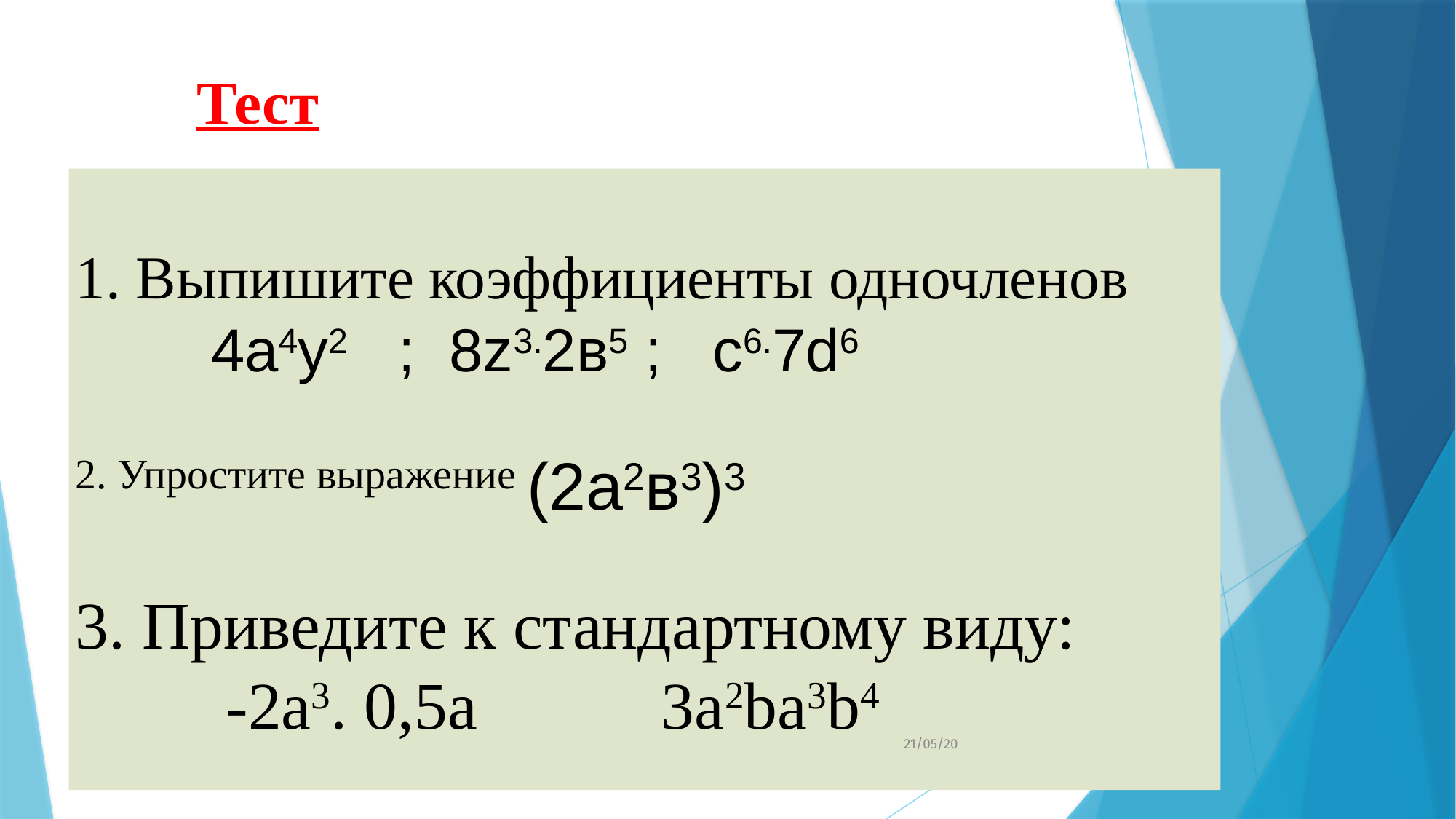

Тест

1. Выпишите коэффициенты одночленов
         4а4у2   ;  8z3.2в5 ;   с6.7d6

2. Упростите выражение (2а2в3)3

3. Приведите к стандартному виду:
         -2а3. 0,5а           3а2bа3b4

21/05/20